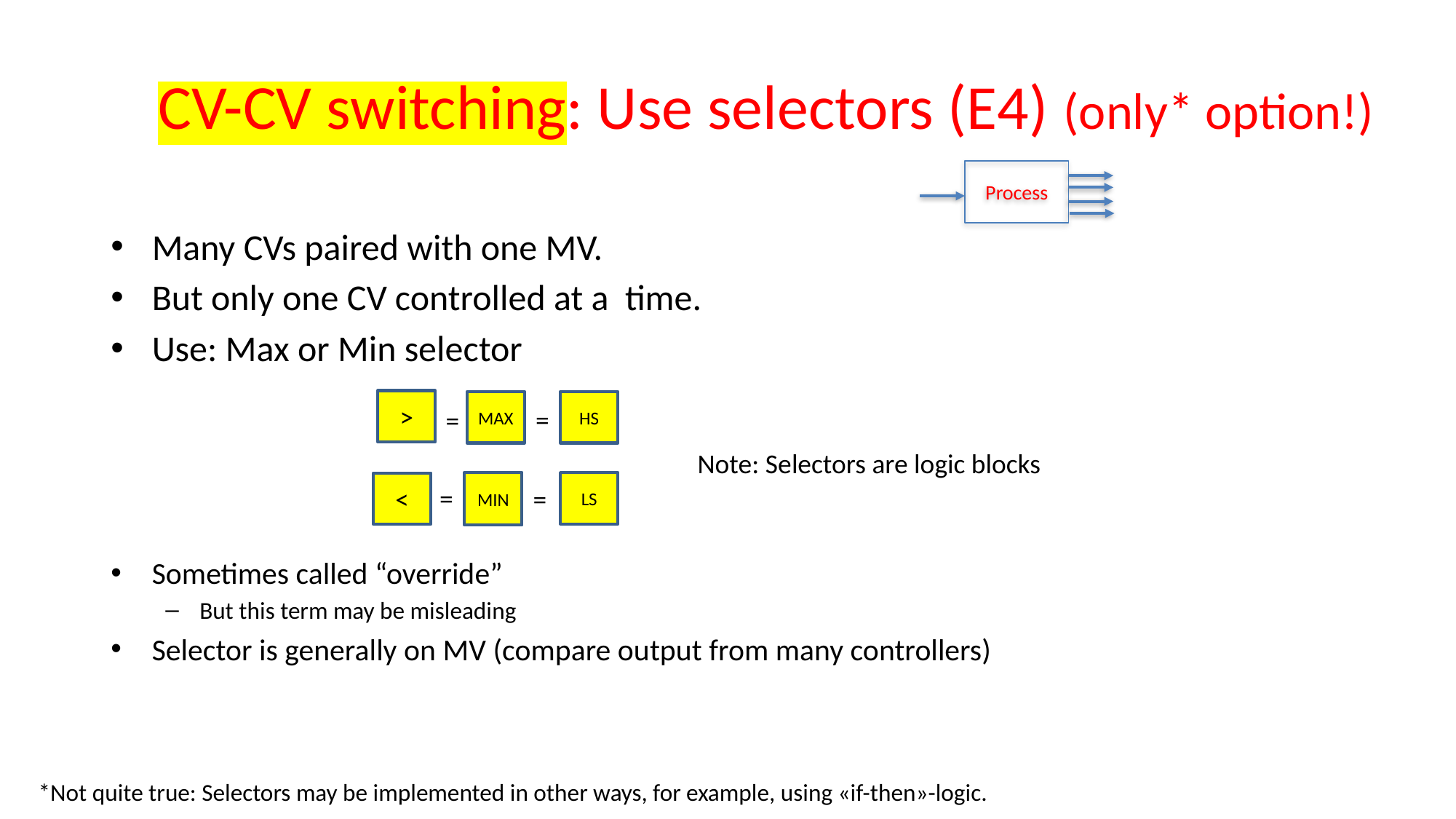

# CV-CV switching: Use selectors (E4) (only* option!)
Process
Many CVs paired with one MV.
But only one CV controlled at a  time.
Use: Max or Min selector

Sometimes called “override”
But this term may be misleading
Selector is generally on MV (compare output from many controllers)

>
MAX
HS
=
=
Note: Selectors are logic blocks
MIN
LS
<
=
=
*Not quite true: Selectors may be implemented in other ways, for example, using «if-then»-logic.